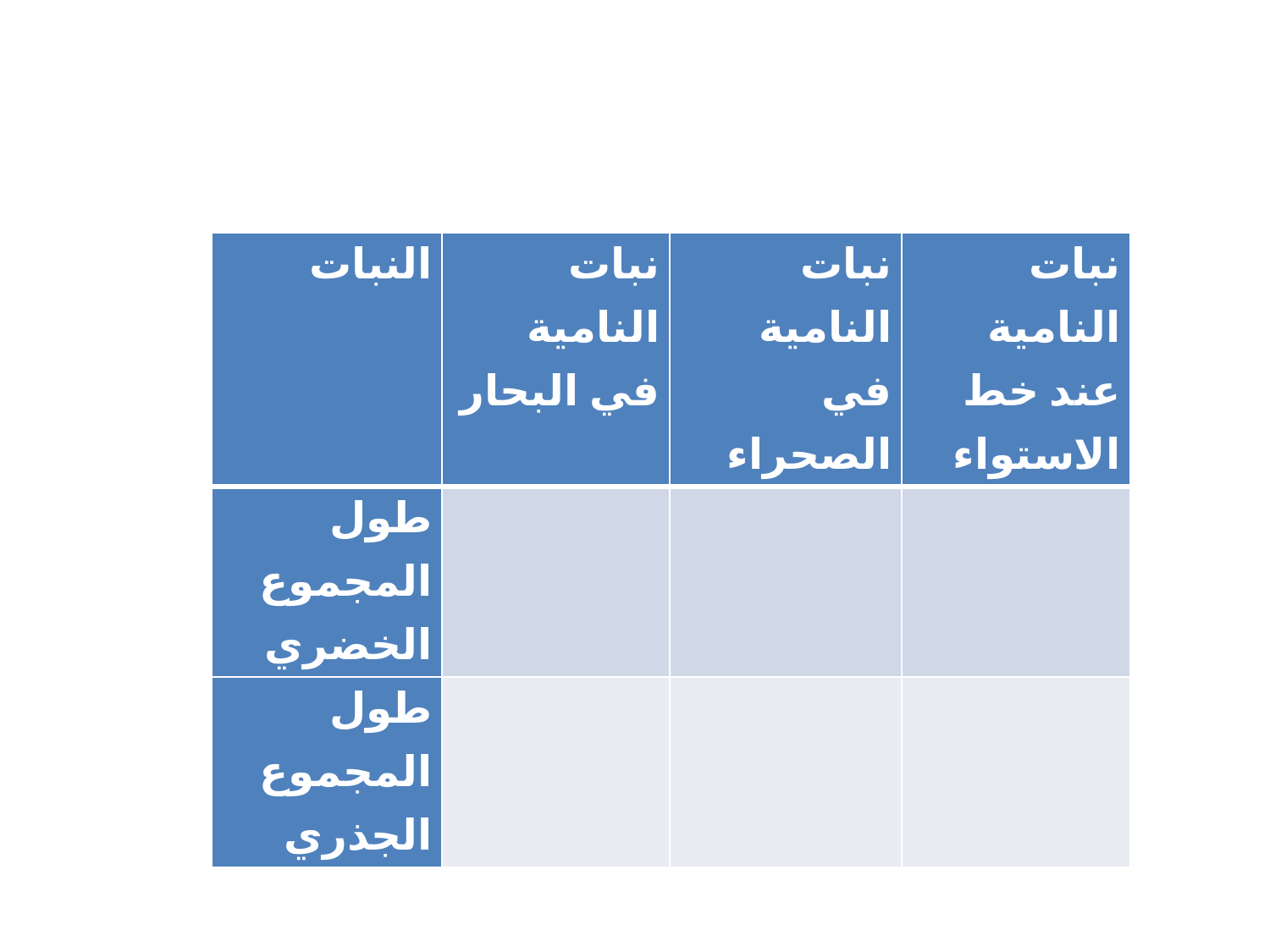

#
| النبات | نبات النامية في البحار | نبات النامية في الصحراء | نبات النامية عند خط الاستواء |
| --- | --- | --- | --- |
| طول المجموع الخضري |  |  |  |
| طول المجموع الجذري |  |  |  |